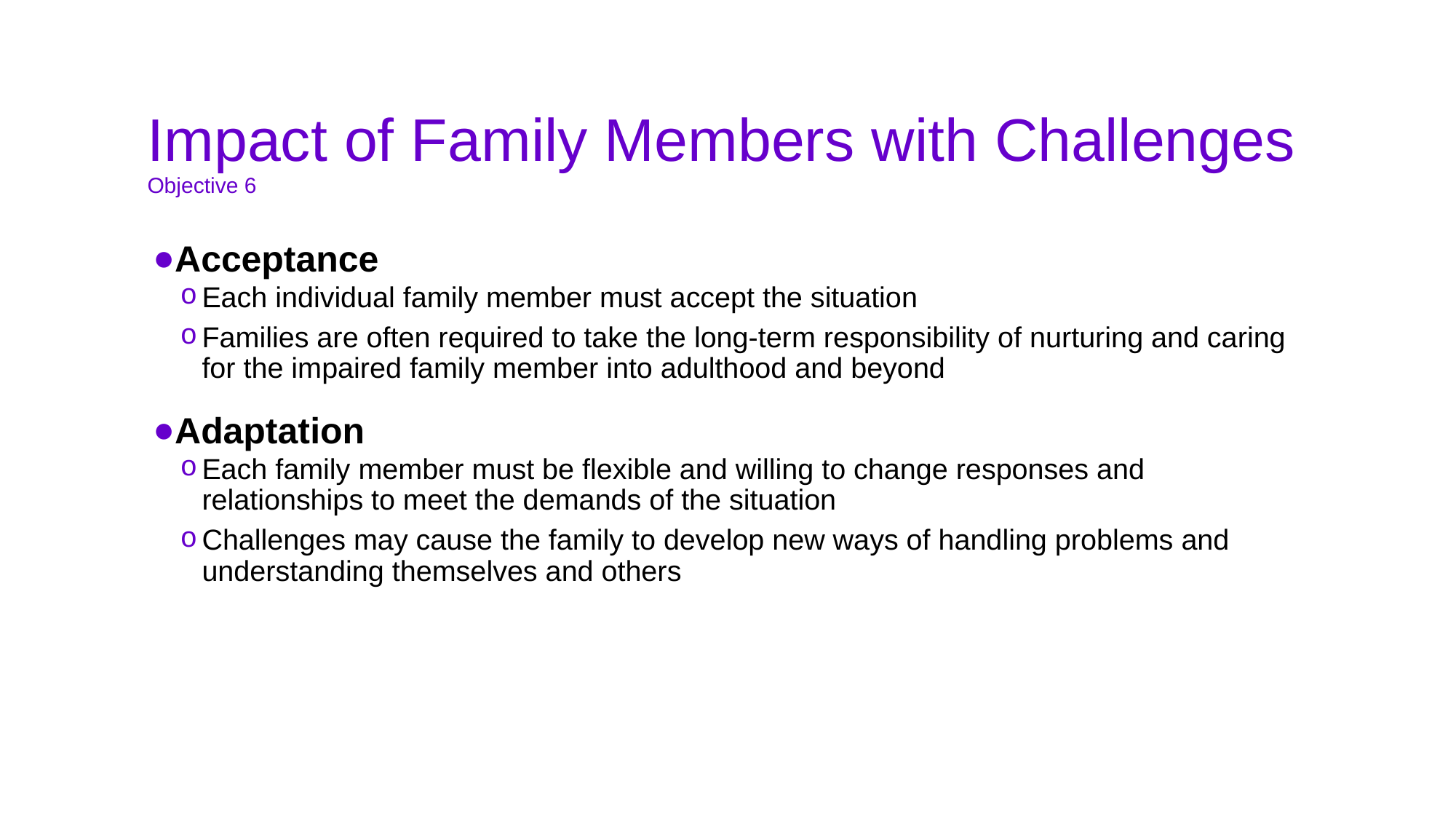

# Impact of Family Members with Challenges Objective 6
Acceptance
Each individual family member must accept the situation
Families are often required to take the long-term responsibility of nurturing and caring for the impaired family member into adulthood and beyond
Adaptation
Each family member must be flexible and willing to change responses and relationships to meet the demands of the situation
Challenges may cause the family to develop new ways of handling problems and understanding themselves and others